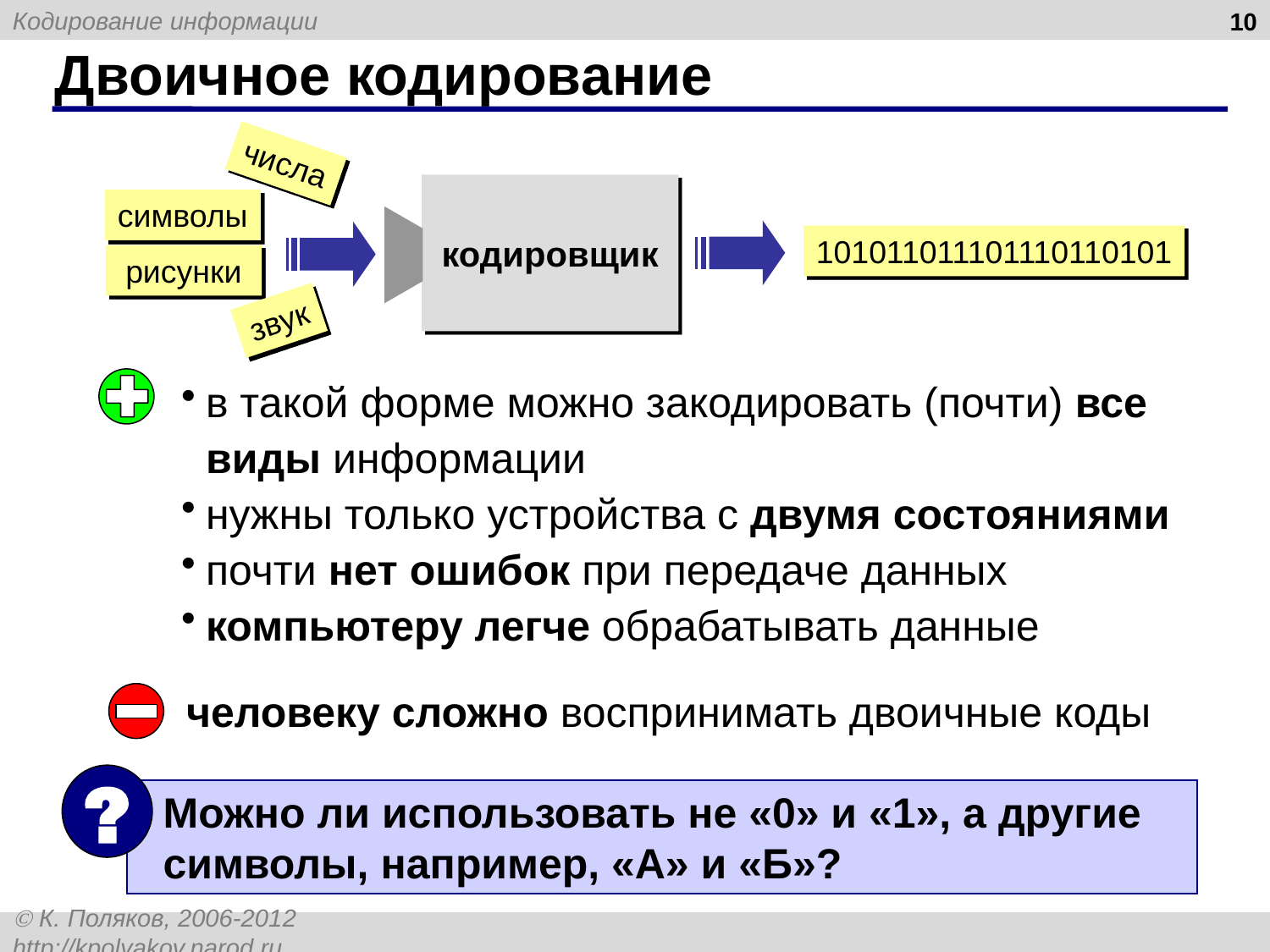

10
# Двоичное кодирование
числа
кодировщик

символы
101011011101110110101
рисунки
звук
в такой форме можно закодировать (почти) все виды информации
нужны только устройства с двумя состояниями
почти нет ошибок при передаче данных
компьютеру легче обрабатывать данные

человеку сложно воспринимать двоичные коды

?
  Можно ли использовать не «0» и «1», а другие
  символы, например, «А» и «Б»?